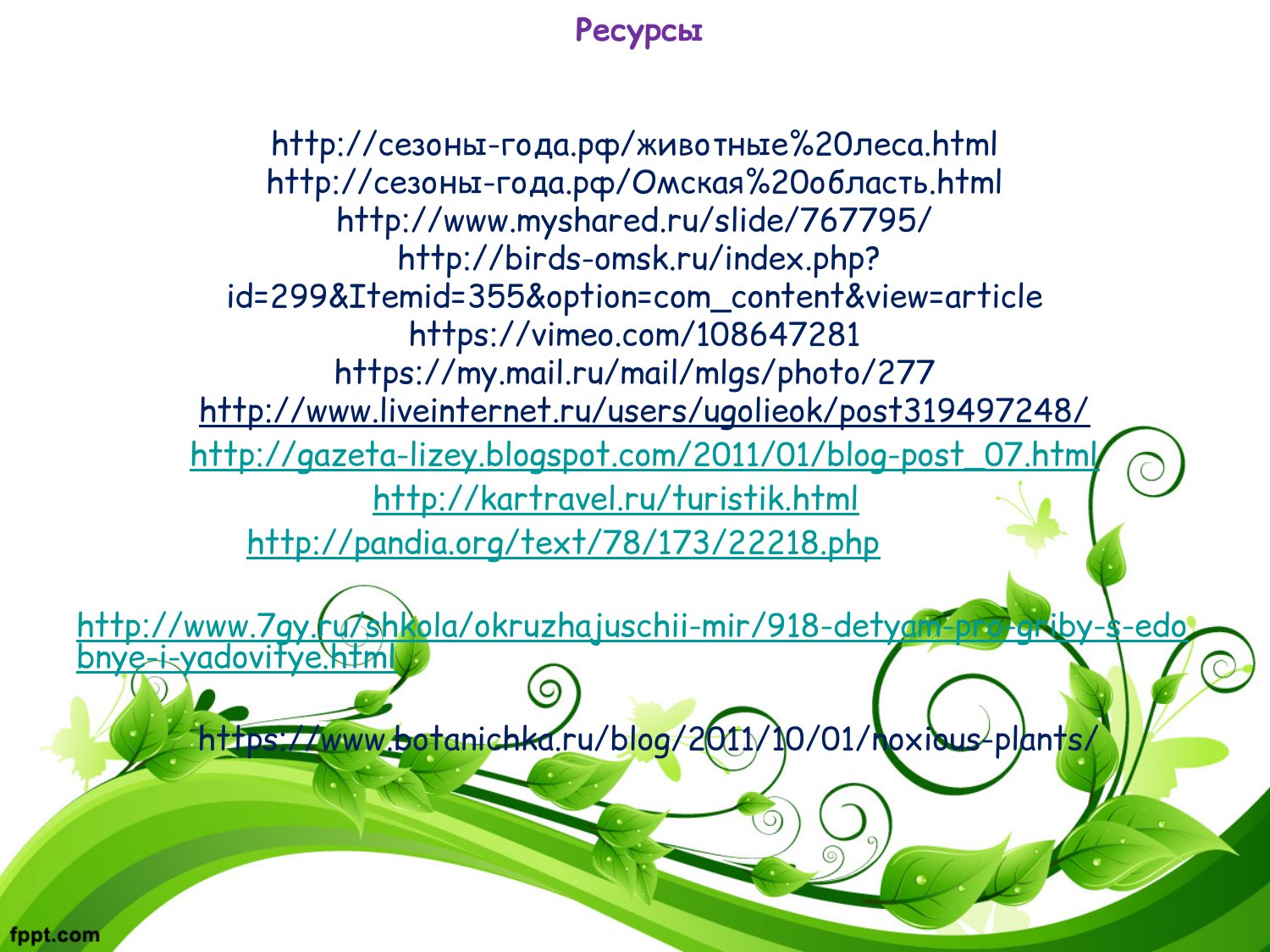

# Ресурсы   http://сезоны-года.рф/животные%20леса.html http://сезоны-года.рф/Омская%20область.html http://www.myshared.ru/slide/767795/ http://birds-omsk.ru/index.php?id=299&Itemid=355&option=com_content&view=article https://vimeo.com/108647281 https://my.mail.ru/mail/mlgs/photo/277   http://www.liveinternet.ru/users/ugolieok/post319497248/   http://gazeta-lizey.blogspot.com/2011/01/blog-post_07.html http://kartravel.ru/turistik.html     http://pandia.org/text/78/173/22218.php                  http://www.7gy.ru/shkola/okruzhajuschii-mir/918-detyam-pro-griby-s-edobnye-i-yadovitye.html    https://www.botanichka.ru/blog/2011/10/01/noxious-plants/